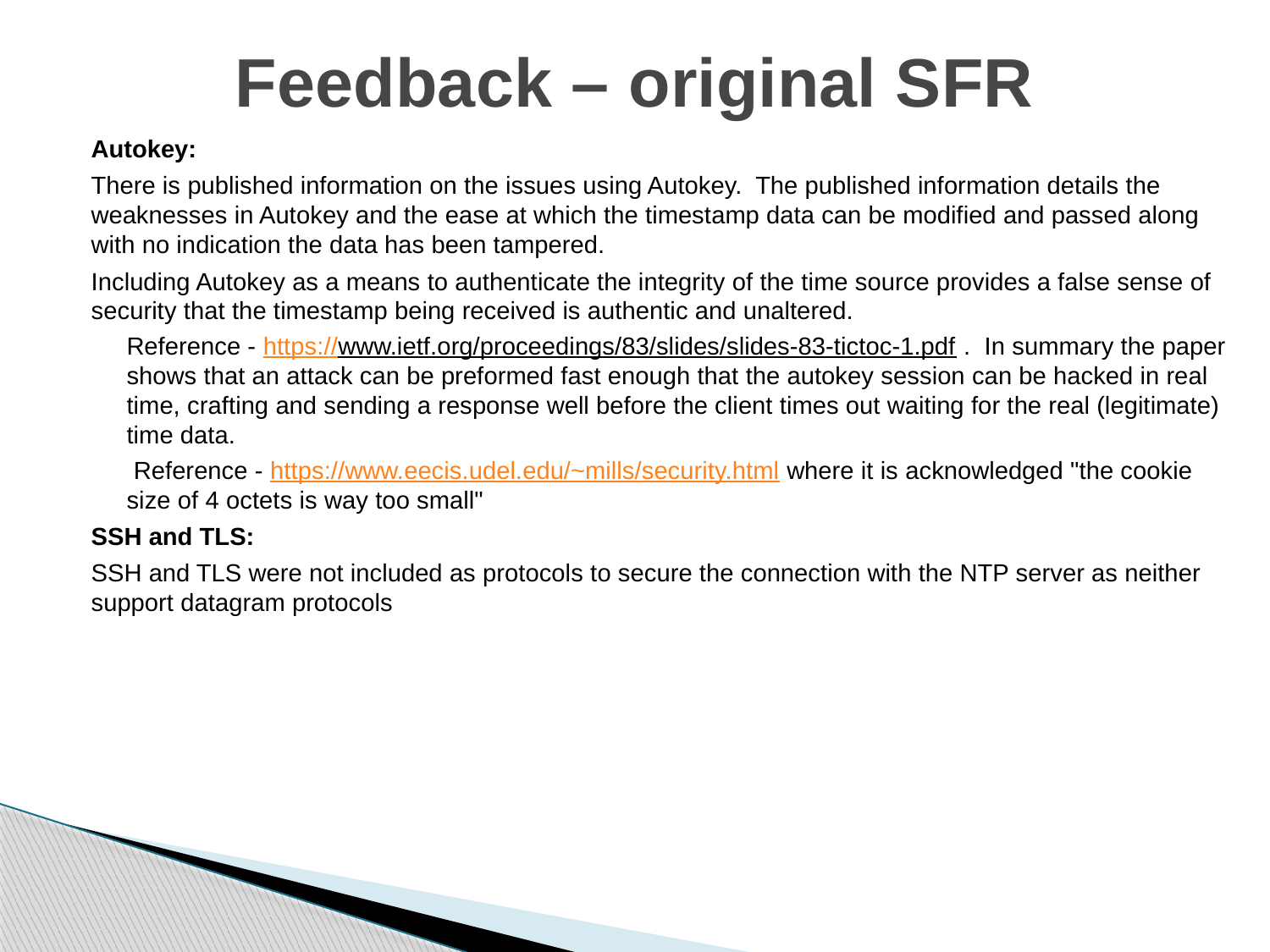

# Feedback – original SFR
Autokey:
There is published information on the issues using Autokey.  The published information details the weaknesses in Autokey and the ease at which the timestamp data can be modified and passed along with no indication the data has been tampered.
Including Autokey as a means to authenticate the integrity of the time source provides a false sense of security that the timestamp being received is authentic and unaltered.
Reference - https://www.ietf.org/proceedings/83/slides/slides-83-tictoc-1.pdf .  In summary the paper shows that an attack can be preformed fast enough that the autokey session can be hacked in real time, crafting and sending a response well before the client times out waiting for the real (legitimate) time data.
 Reference - https://www.eecis.udel.edu/~mills/security.html where it is acknowledged "the cookie size of 4 octets is way too small"
SSH and TLS:
SSH and TLS were not included as protocols to secure the connection with the NTP server as neither support datagram protocols